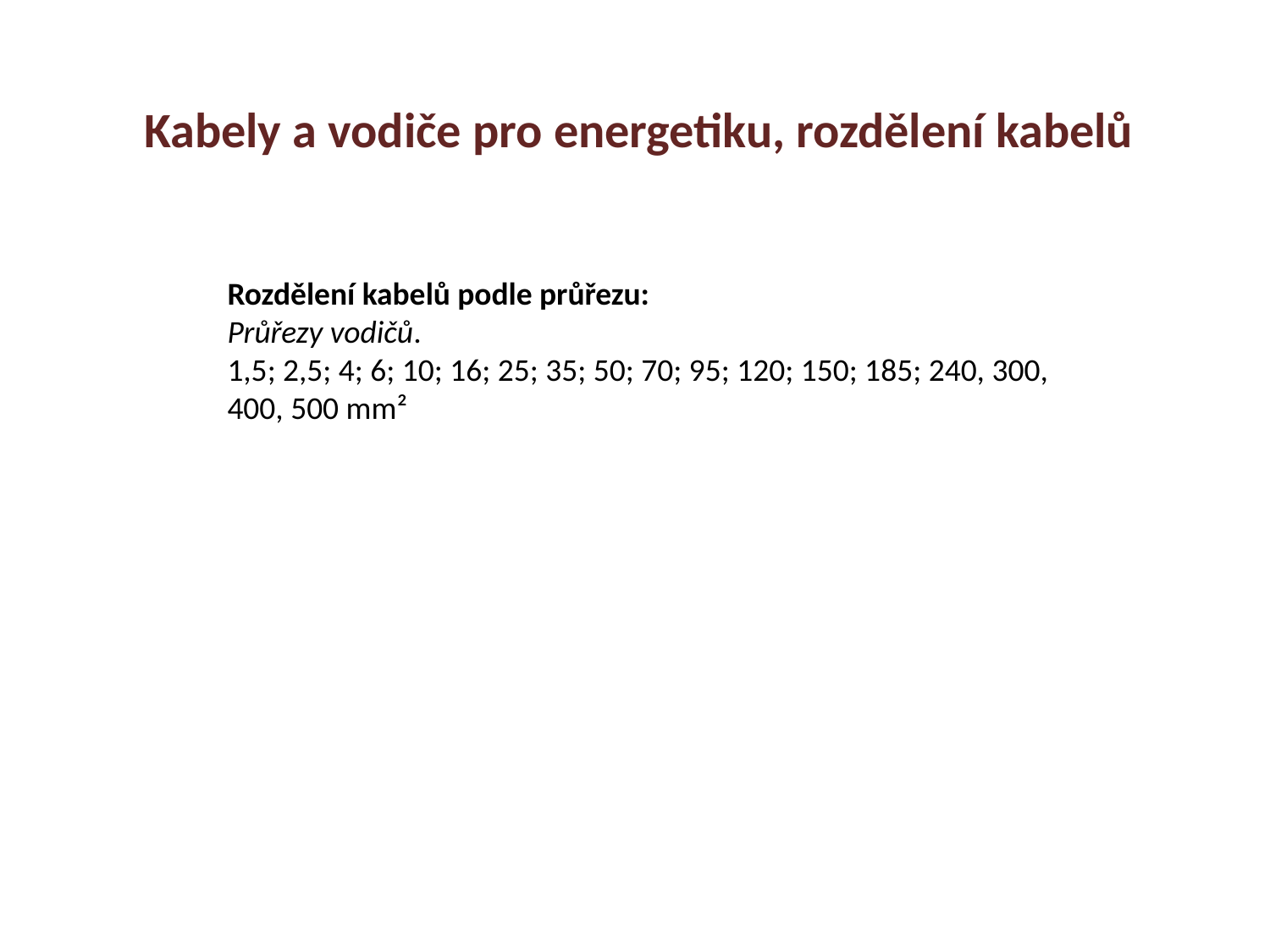

Kabely a vodiče pro energetiku, rozdělení kabelů
Rozdělení kabelů podle průřezu:
Průřezy vodičů.
1,5; 2,5; 4; 6; 10; 16; 25; 35; 50; 70; 95; 120; 150; 185; 240, 300, 400, 500 mm²